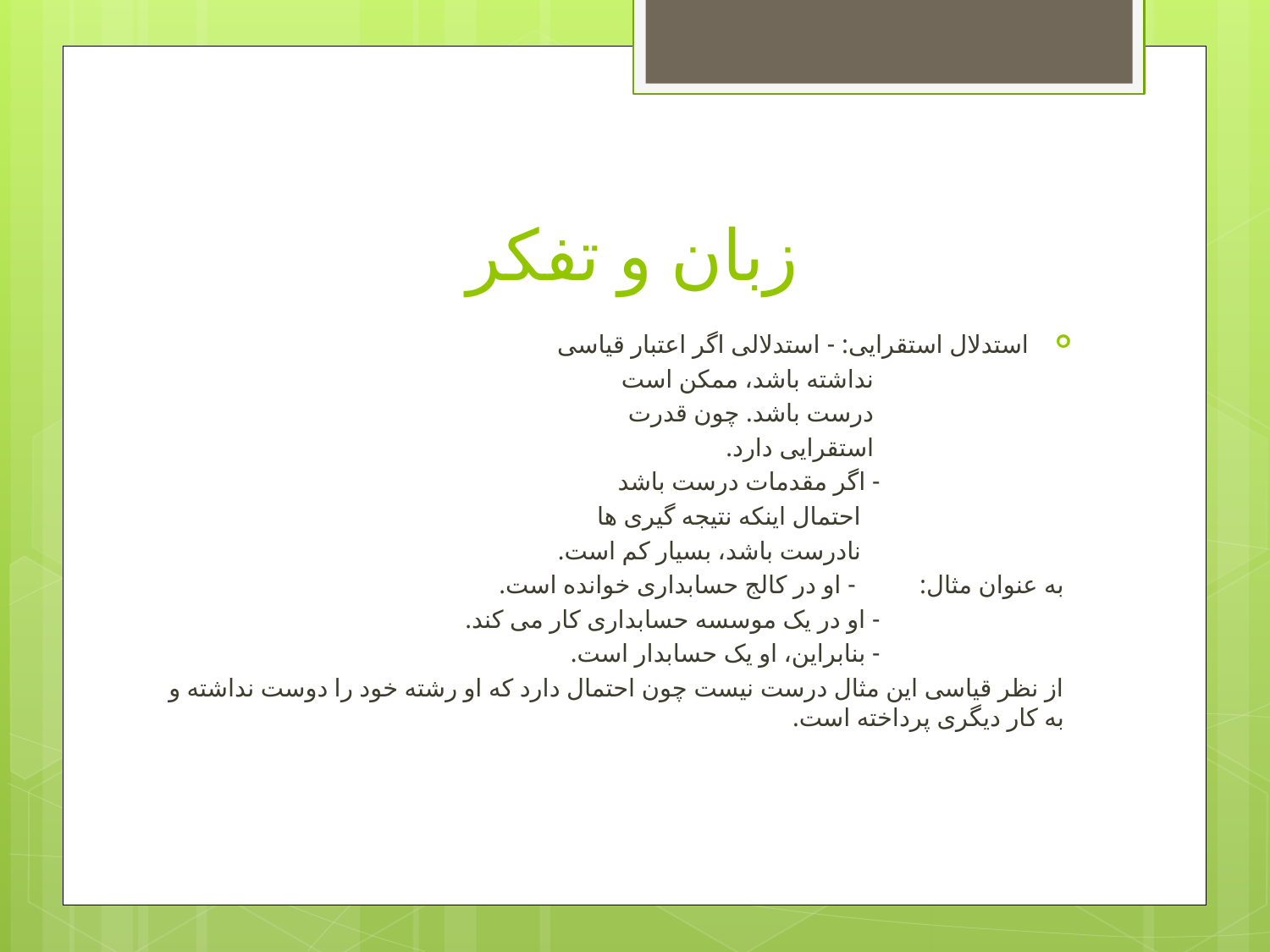

# زبان و تفکر
استدلال استقرایی: - استدلالی اگر اعتبار قیاسی
                              نداشته باشد، ممکن است
                              درست باشد. چون قدرت
                              استقرایی دارد.
                             - اگر مقدمات درست باشد
                                احتمال اینکه نتیجه گیری ها
                                نادرست باشد، بسیار کم است.
به عنوان مثال:          - او در کالج حسابداری خوانده است.
                             - او در یک موسسه حسابداری کار می کند.
                             - بنابراین، او یک حسابدار است.
از نظر قیاسی این مثال درست نیست چون احتمال دارد که او رشته خود را دوست نداشته و به کار دیگری پرداخته است.